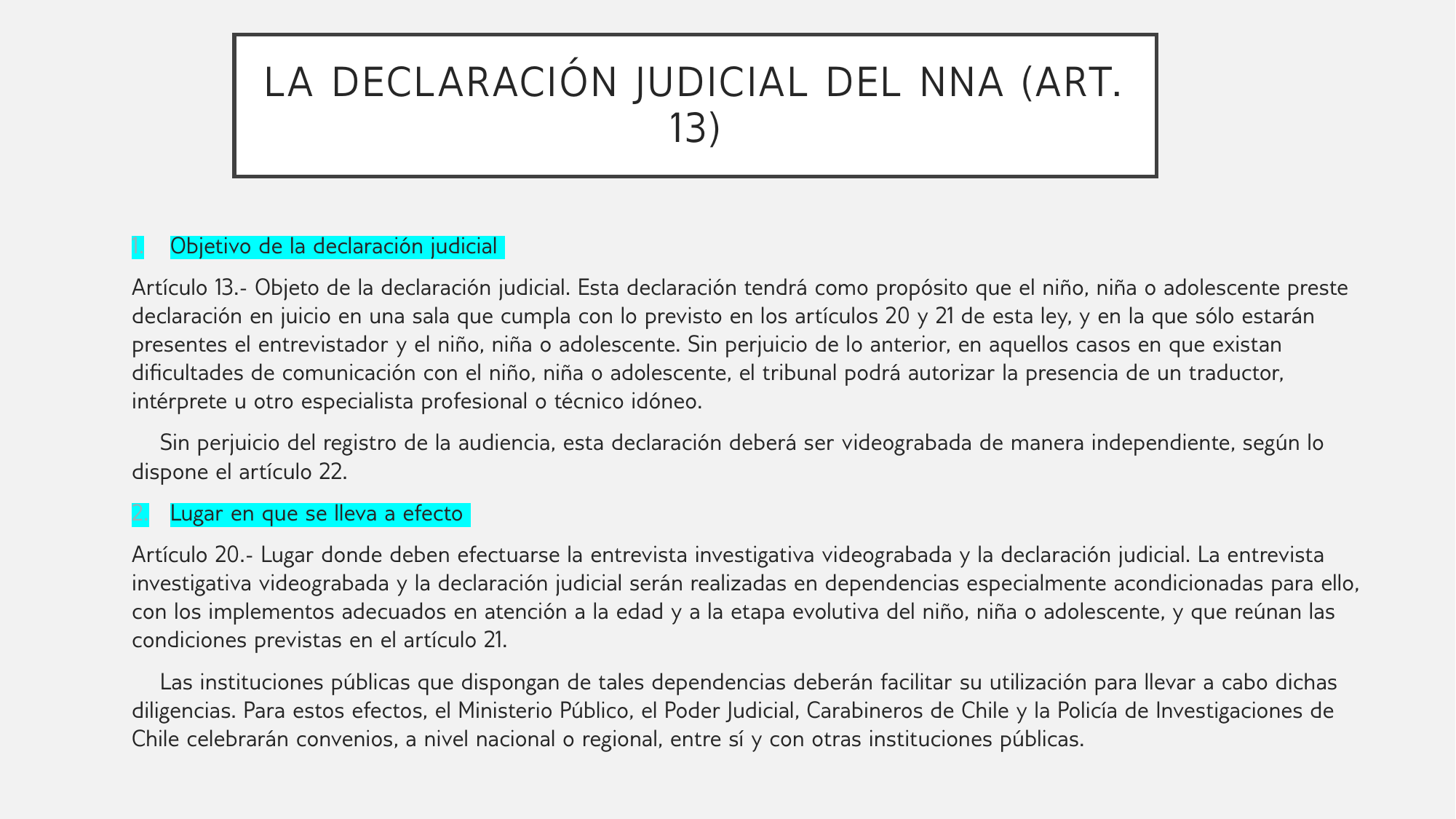

# La declaración judicial del nna (art. 13)
Objetivo de la declaración judicial
Artículo 13.- Objeto de la declaración judicial. Esta declaración tendrá como propósito que el niño, niña o adolescente preste declaración en juicio en una sala que cumpla con lo previsto en los artículos 20 y 21 de esta ley, y en la que sólo estarán presentes el entrevistador y el niño, niña o adolescente. Sin perjuicio de lo anterior, en aquellos casos en que existan dificultades de comunicación con el niño, niña o adolescente, el tribunal podrá autorizar la presencia de un traductor, intérprete u otro especialista profesional o técnico idóneo.
    Sin perjuicio del registro de la audiencia, esta declaración deberá ser videograbada de manera independiente, según lo dispone el artículo 22.
Lugar en que se lleva a efecto
Artículo 20.- Lugar donde deben efectuarse la entrevista investigativa videograbada y la declaración judicial. La entrevista investigativa videograbada y la declaración judicial serán realizadas en dependencias especialmente acondicionadas para ello, con los implementos adecuados en atención a la edad y a la etapa evolutiva del niño, niña o adolescente, y que reúnan las condiciones previstas en el artículo 21.
    Las instituciones públicas que dispongan de tales dependencias deberán facilitar su utilización para llevar a cabo dichas diligencias. Para estos efectos, el Ministerio Público, el Poder Judicial, Carabineros de Chile y la Policía de Investigaciones de Chile celebrarán convenios, a nivel nacional o regional, entre sí y con otras instituciones públicas.